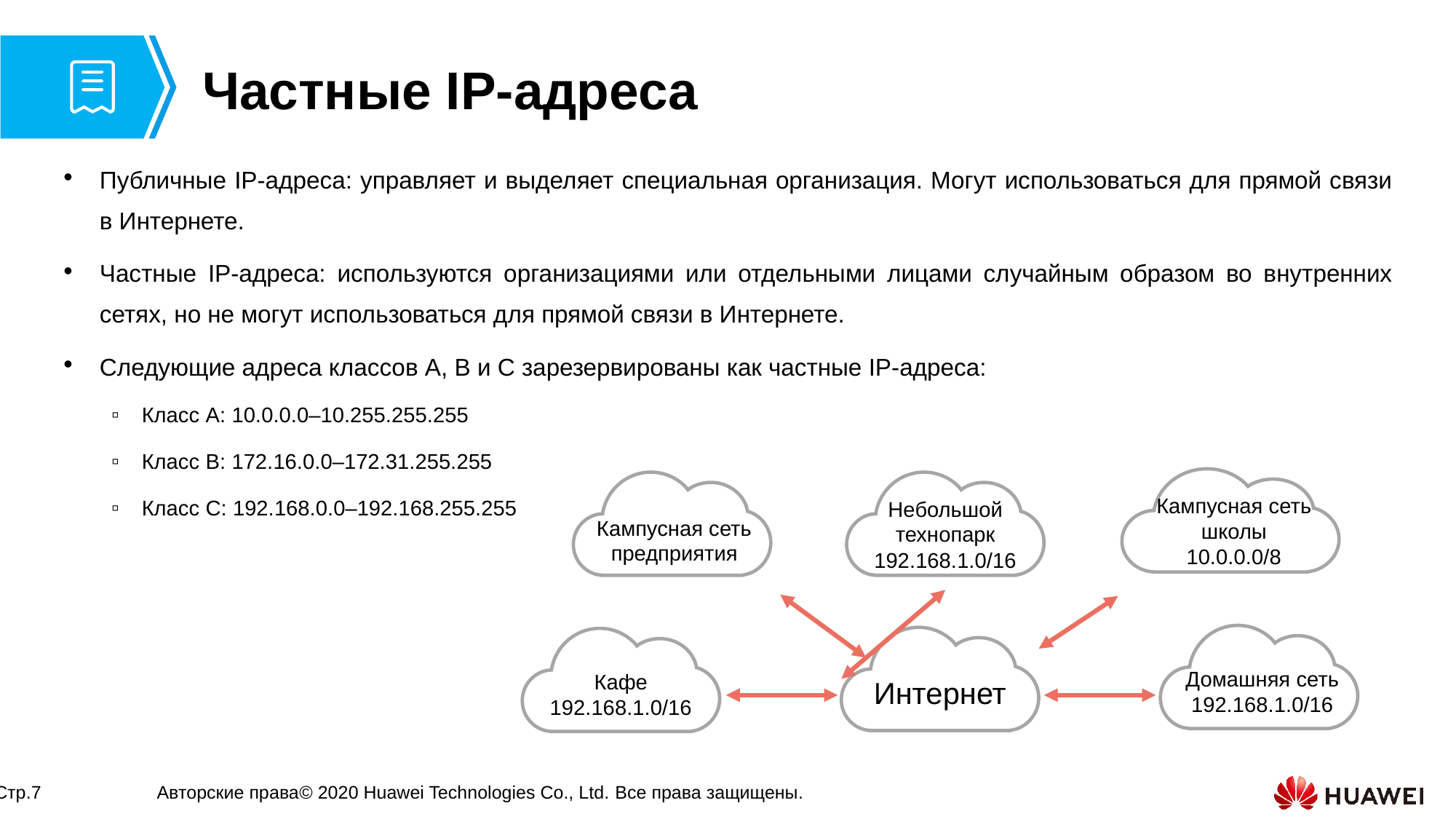

# Частные IP-адреса
Публичные IP-адреса: управляет и выделяет специальная организация. Могут использоваться для прямой связи в Интернете.
Частные IP-адреса: используются организациями или отдельными лицами случайным образом во внутренних сетях, но не могут использоваться для прямой связи в Интернете.
Следующие адреса классов A, B и C зарезервированы как частные IP-адреса:
Класс А: 10.0.0.0–10.255.255.255
Класс B: 172.16.0.0–172.31.255.255
Класс C: 192.168.0.0–192.168.255.255

Кампусная сеть школы
10.0.0.0/8

Небольшой технопарк
192.168.1.0/16

Кампусная сеть предприятия

Домашняя сеть
192.168.1.0/16

Интернет

Кафе
192.168.1.0/16